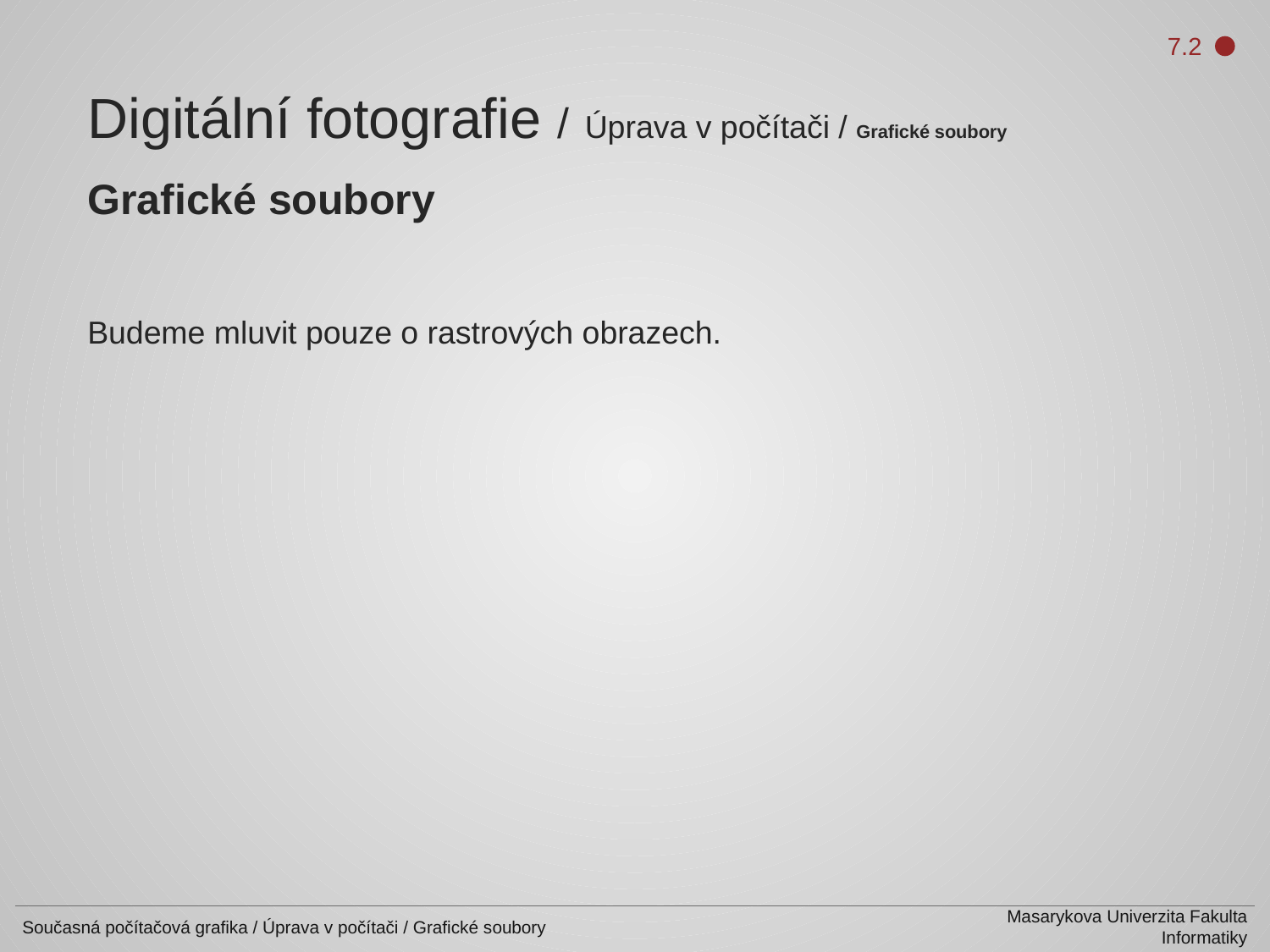

7.2

Digitální fotografie / Úprava v počítači / Grafické soubory

Grafické soubory
Budeme mluvit pouze o rastrových obrazech.
Současná počítačová grafika / Úprava v počítači / Grafické soubory
Masarykova Univerzita Fakulta Informatiky